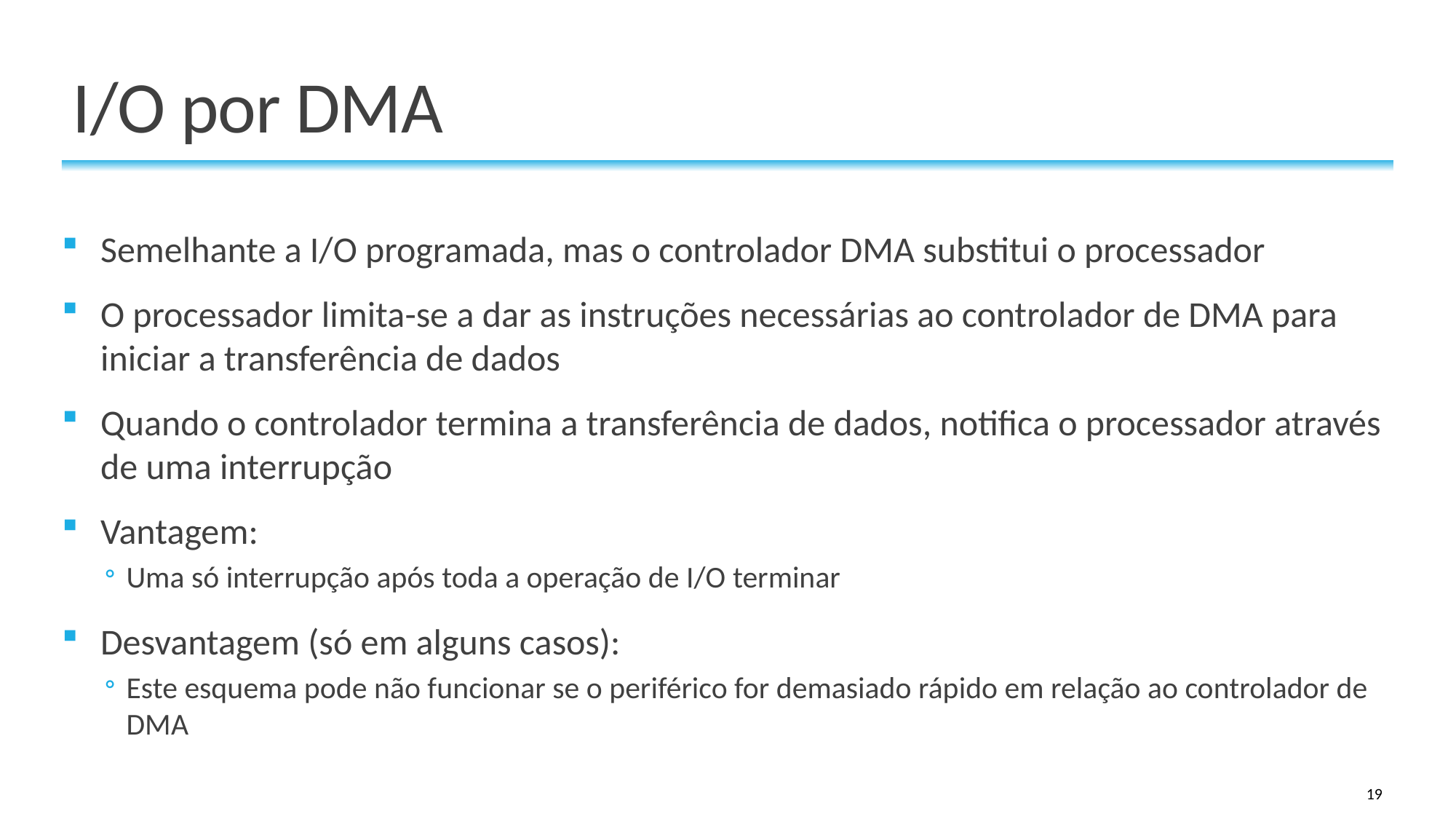

# I/O por DMA
Semelhante a I/O programada, mas o controlador DMA substitui o processador
O processador limita-se a dar as instruções necessárias ao controlador de DMA para iniciar a transferência de dados
Quando o controlador termina a transferência de dados, notifica o processador através de uma interrupção
Vantagem:
Uma só interrupção após toda a operação de I/O terminar
Desvantagem (só em alguns casos):
Este esquema pode não funcionar se o periférico for demasiado rápido em relação ao controlador de DMA
19